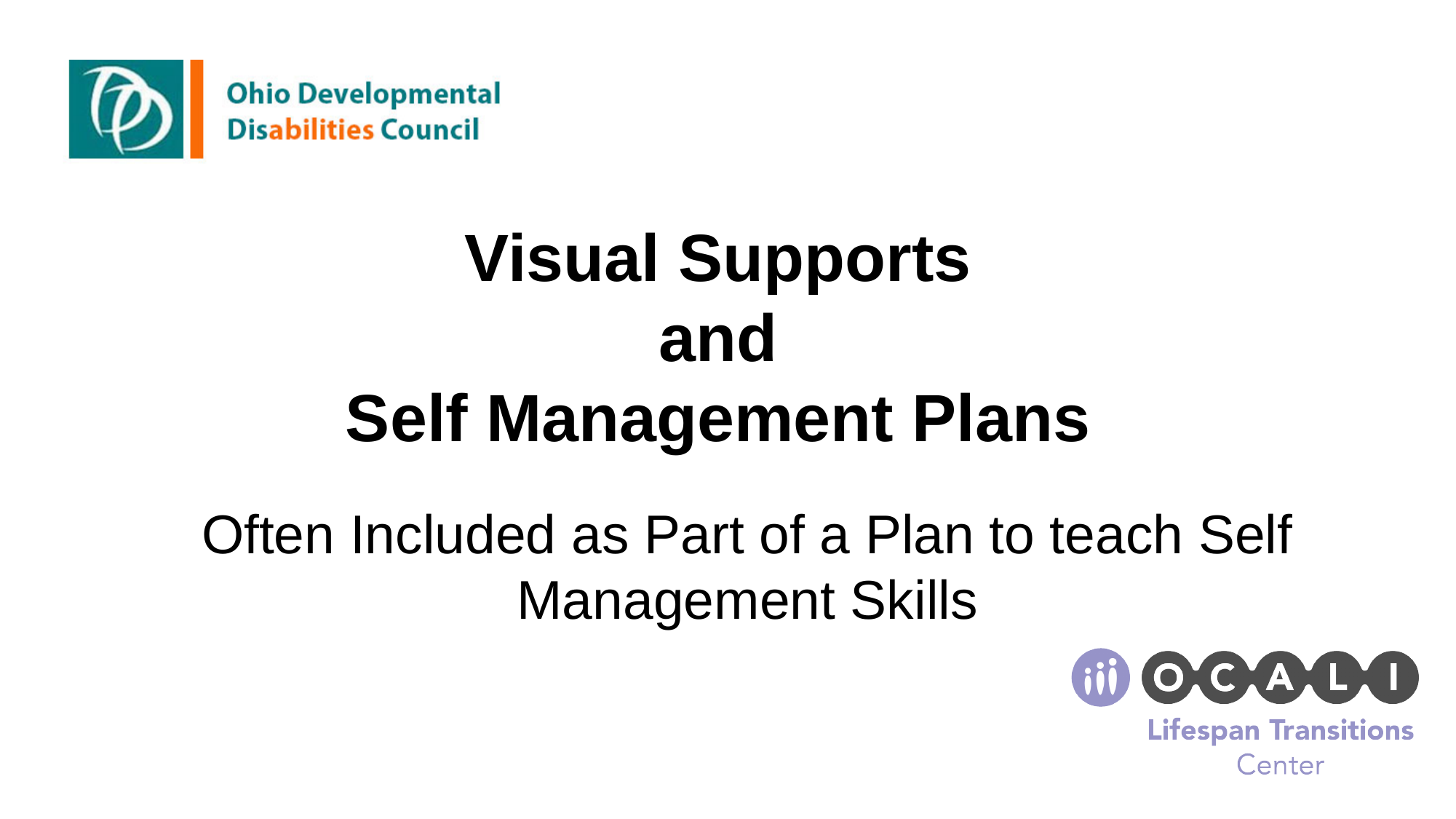

# Visual Supports and Self Management Plans
Often Included as Part of a Plan to teach Self Management Skills